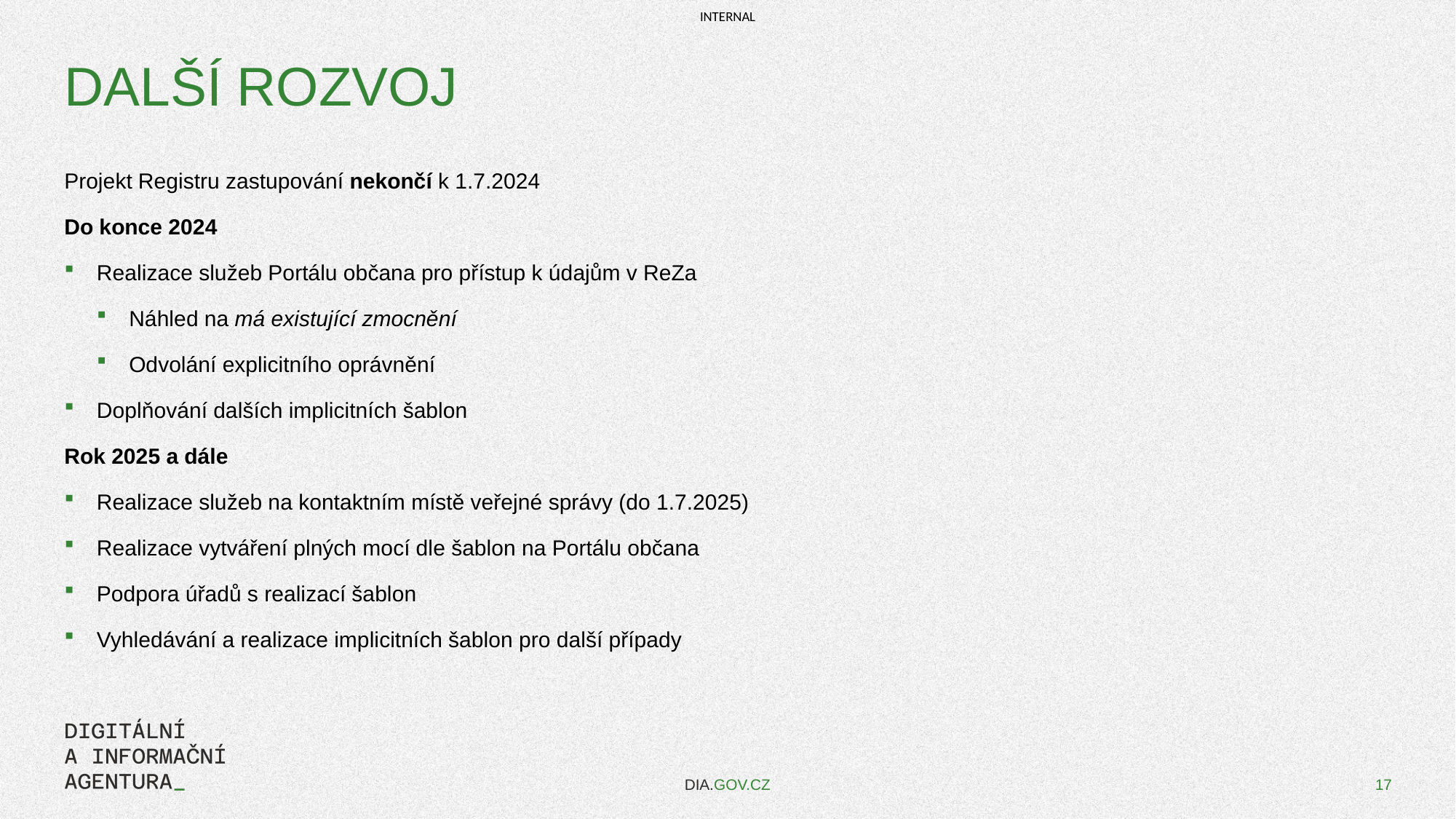

# Další rozvoj
Projekt Registru zastupování nekončí k 1.7.2024
Do konce 2024
Realizace služeb Portálu občana pro přístup k údajům v ReZa
Náhled na má existující zmocnění
Odvolání explicitního oprávnění
Doplňování dalších implicitních šablon
Rok 2025 a dále
Realizace služeb na kontaktním místě veřejné správy (do 1.7.2025)
Realizace vytváření plných mocí dle šablon na Portálu občana
Podpora úřadů s realizací šablon
Vyhledávání a realizace implicitních šablon pro další případy
DIA.GOV.CZ
17